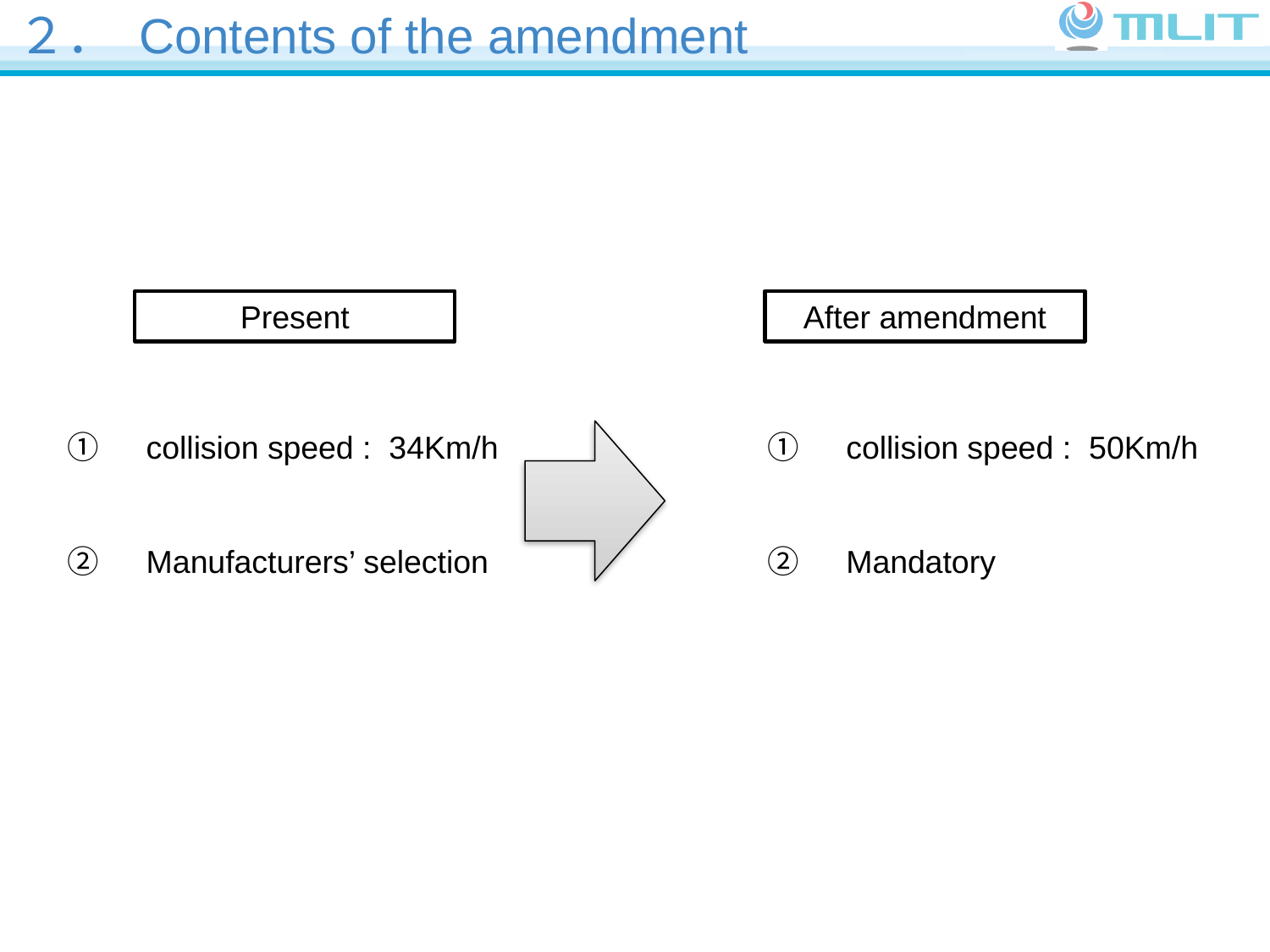

# ２． Contents of the amendment
Present
After amendment
①　collision speed :  34Km/h

②　Manufacturers’ selection

①　collision speed :  50Km/h

②　Mandatory